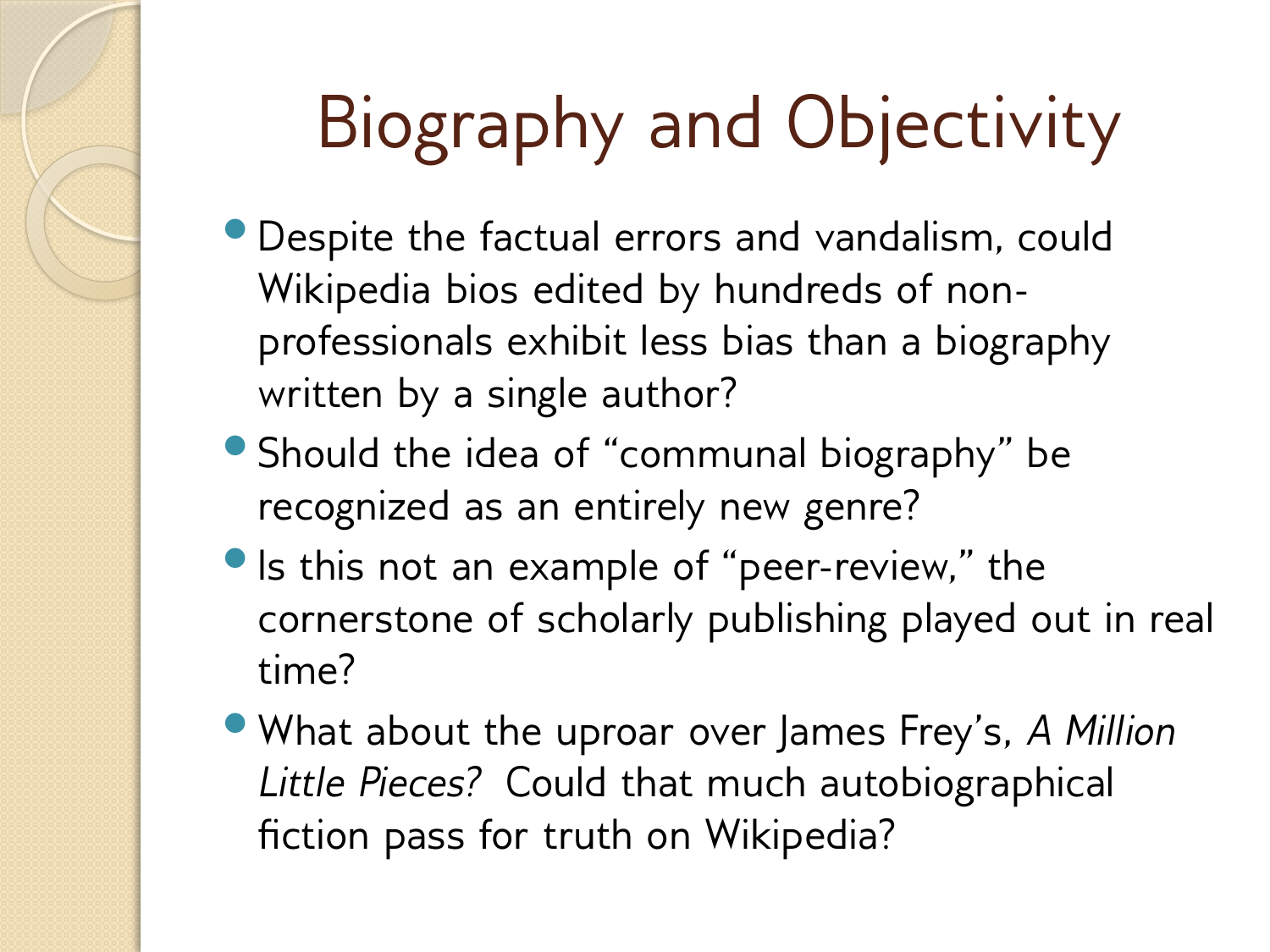

# Biography and Objectivity
Despite the factual errors and vandalism, could Wikipedia bios edited by hundreds of non-professionals exhibit less bias than a biography written by a single author?
Should the idea of “communal biography” be recognized as an entirely new genre?
Is this not an example of “peer-review,” the cornerstone of scholarly publishing played out in real time?
What about the uproar over James Frey’s, A Million Little Pieces?  Could that much autobiographical fiction pass for truth on Wikipedia?